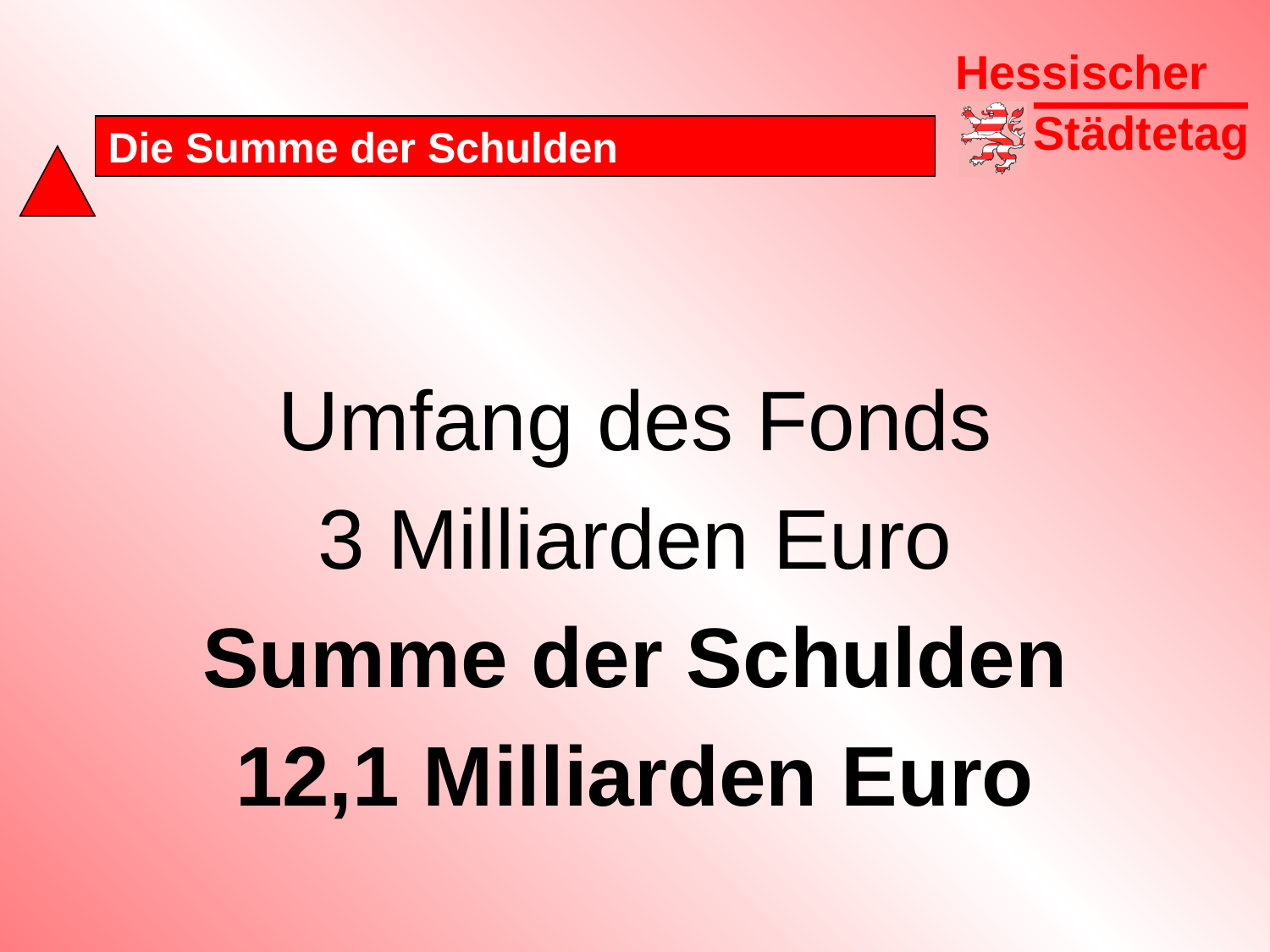

# Die Summe der Schulden

Umfang des Fonds
3 Milliarden Euro
Summe der Schulden
12,1 Milliarden Euro